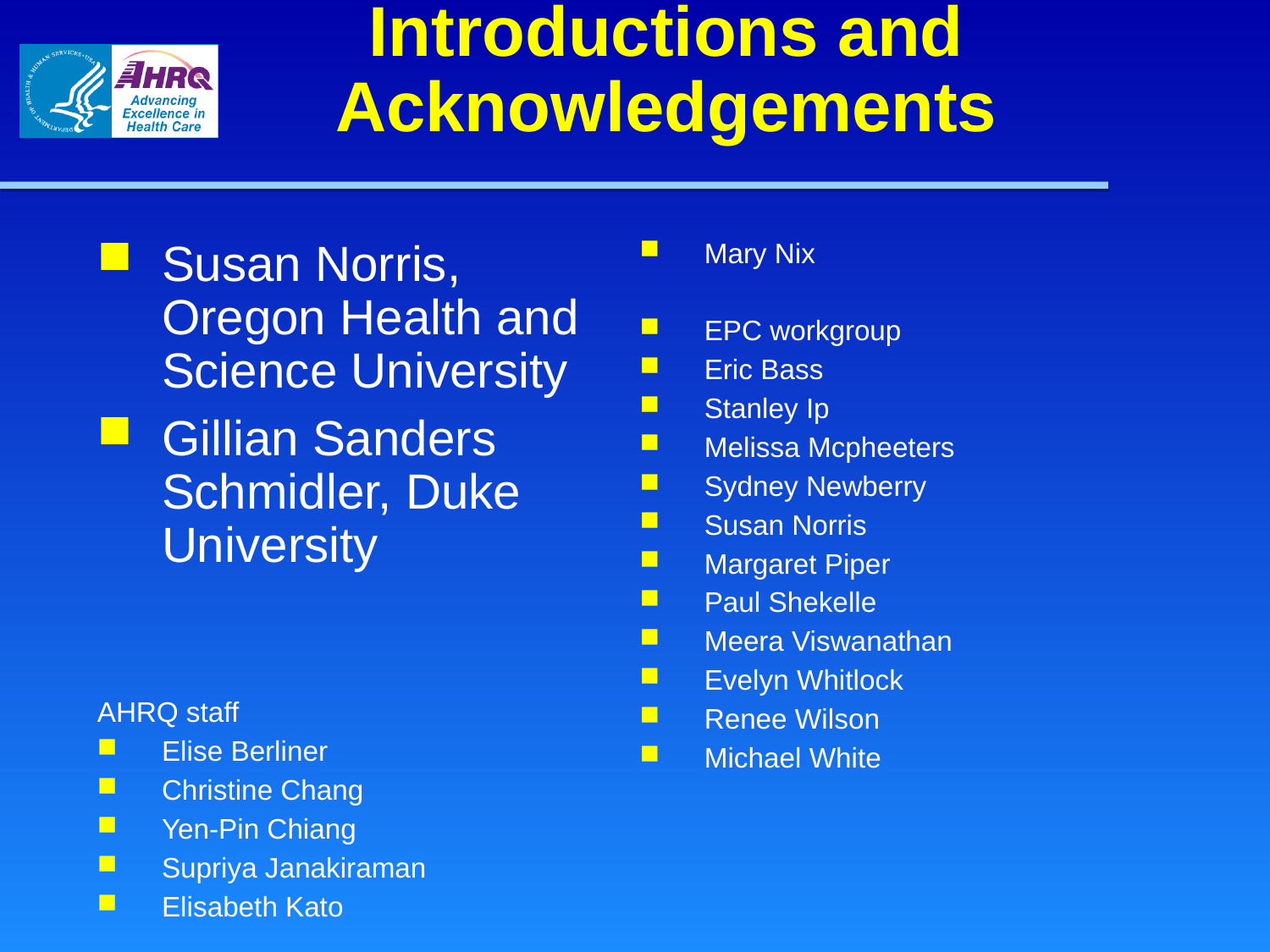

# Introductions and Acknowledgements
Susan Norris, Oregon Health and Science University
Gillian Sanders Schmidler, Duke University

AHRQ staff
Elise Berliner
Christine Chang
Yen-Pin Chiang
Supriya Janakiraman
Elisabeth Kato
Mary Nix

EPC workgroup
Eric Bass
Stanley Ip
Melissa Mcpheeters
Sydney Newberry
Susan Norris
Margaret Piper
Paul Shekelle
Meera Viswanathan
Evelyn Whitlock
Renee Wilson
Michael White